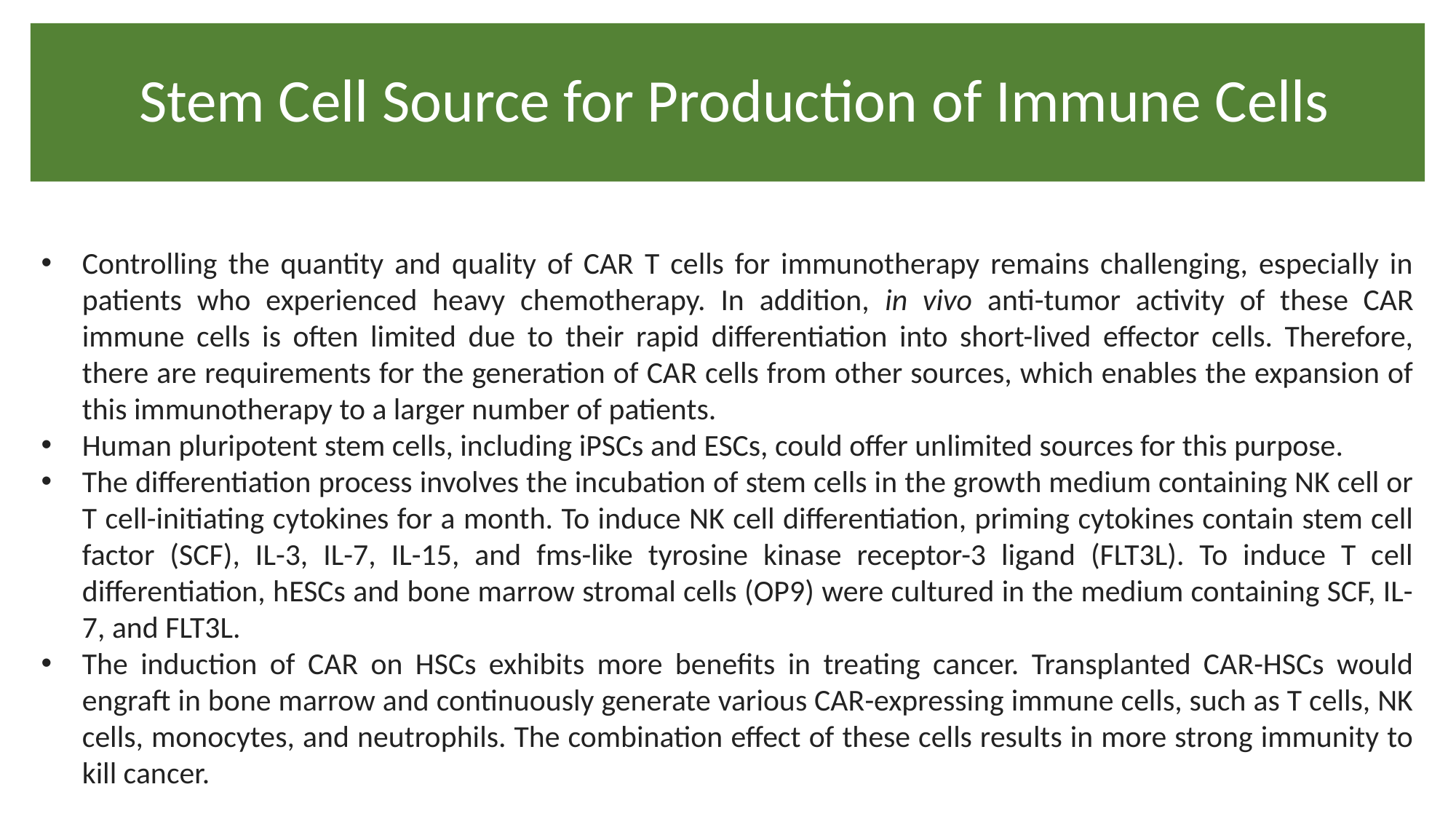

# Stem Cell Source for Production of Immune Cells
Controlling the quantity and quality of CAR T cells for immunotherapy remains challenging, especially in patients who experienced heavy chemotherapy. In addition, in vivo anti-tumor activity of these CAR immune cells is often limited due to their rapid differentiation into short-lived effector cells. Therefore, there are requirements for the generation of CAR cells from other sources, which enables the expansion of this immunotherapy to a larger number of patients.
Human pluripotent stem cells, including iPSCs and ESCs, could offer unlimited sources for this purpose.
The differentiation process involves the incubation of stem cells in the growth medium containing NK cell or T cell-initiating cytokines for a month. To induce NK cell differentiation, priming cytokines contain stem cell factor (SCF), IL-3, IL-7, IL-15, and fms-like tyrosine kinase receptor-3 ligand (FLT3L). To induce T cell differentiation, hESCs and bone marrow stromal cells (OP9) were cultured in the medium containing SCF, IL-7, and FLT3L.
The induction of CAR on HSCs exhibits more benefits in treating cancer. Transplanted CAR-HSCs would engraft in bone marrow and continuously generate various CAR-expressing immune cells, such as T cells, NK cells, monocytes, and neutrophils. The combination effect of these cells results in more strong immunity to kill cancer.